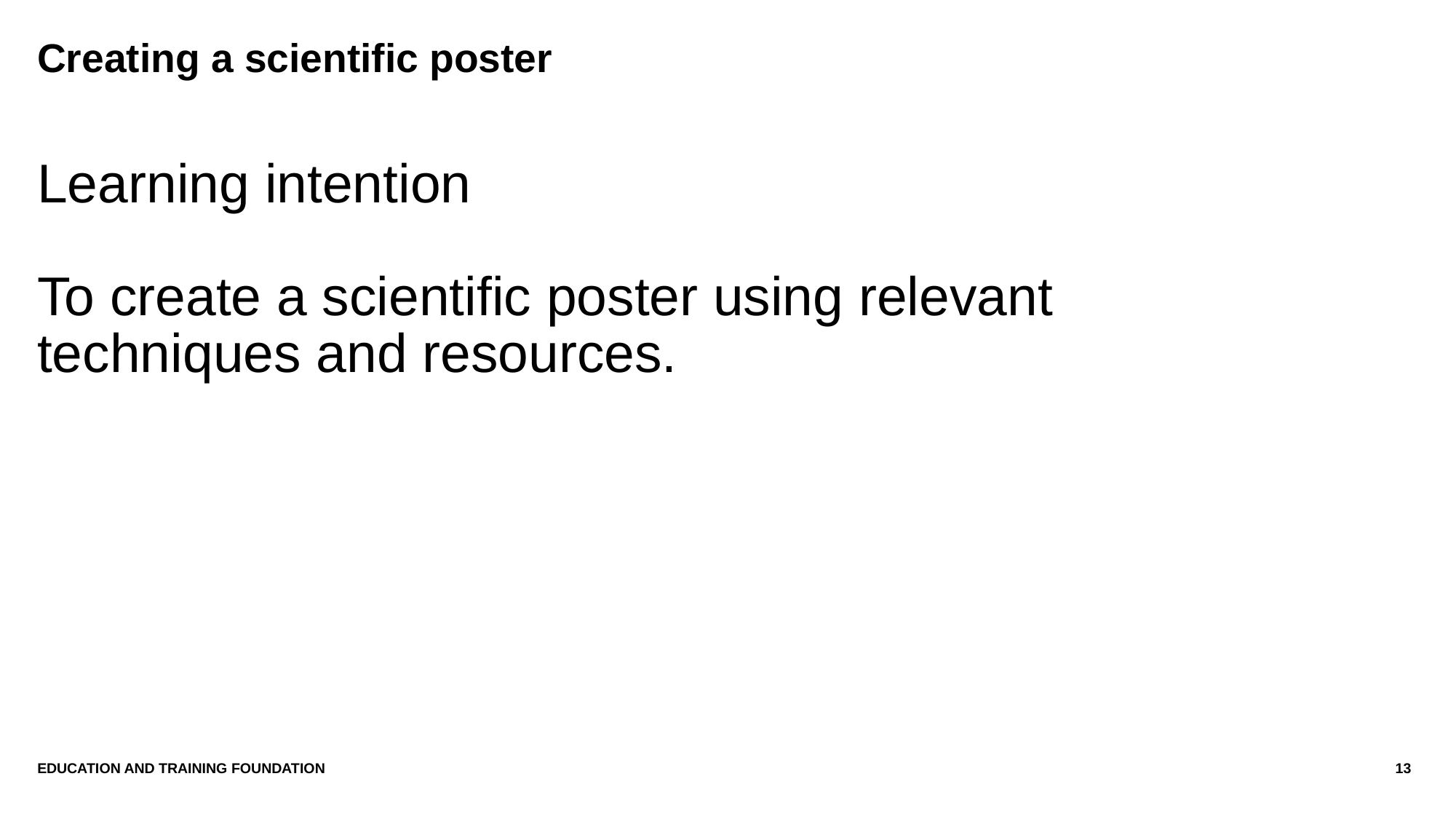

# Creating a scientific poster
Learning intention

To create a scientific poster using relevant techniques and resources.

Education and Training Foundation
13